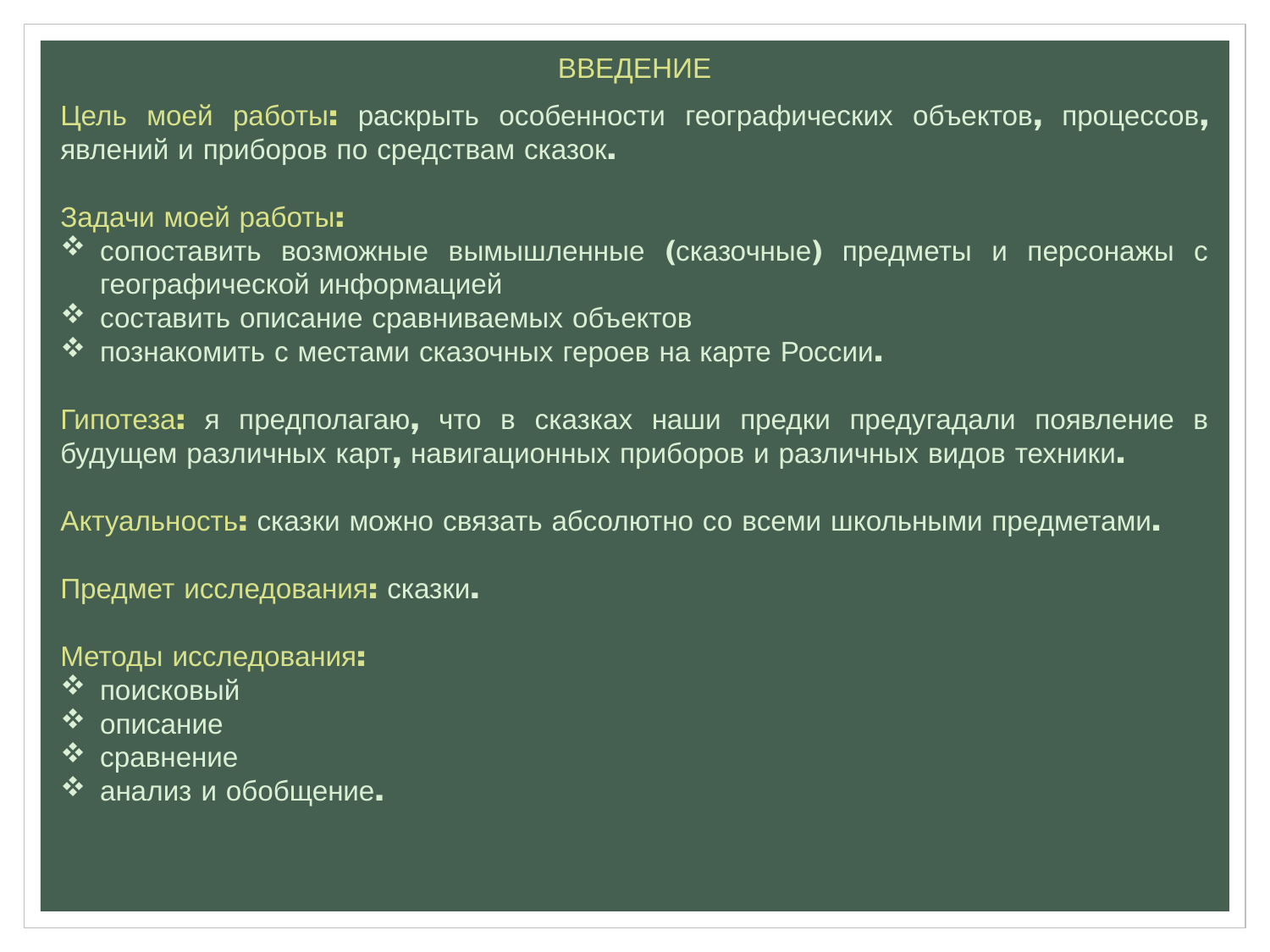

ВВЕДЕНИЕ
Цель моей работы: раскрыть особенности географических объектов, процессов, явлений и приборов по средствам сказок.

Задачи моей работы:
сопоставить возможные вымышленные (сказочные) предметы и персонажы с географической информацией
составить описание сравниваемых объектов
познакомить с местами сказочных героев на карте России.

Гипотеза: я предполагаю, что в сказках наши предки предугадали появление в будущем различных карт, навигационных приборов и различных видов техники.

Актуальность: сказки можно связать абсолютно со всеми школьными предметами.

Предмет исследования: сказки.

Методы исследования:
поисковый
описание
сравнение
анализ и обобщение.